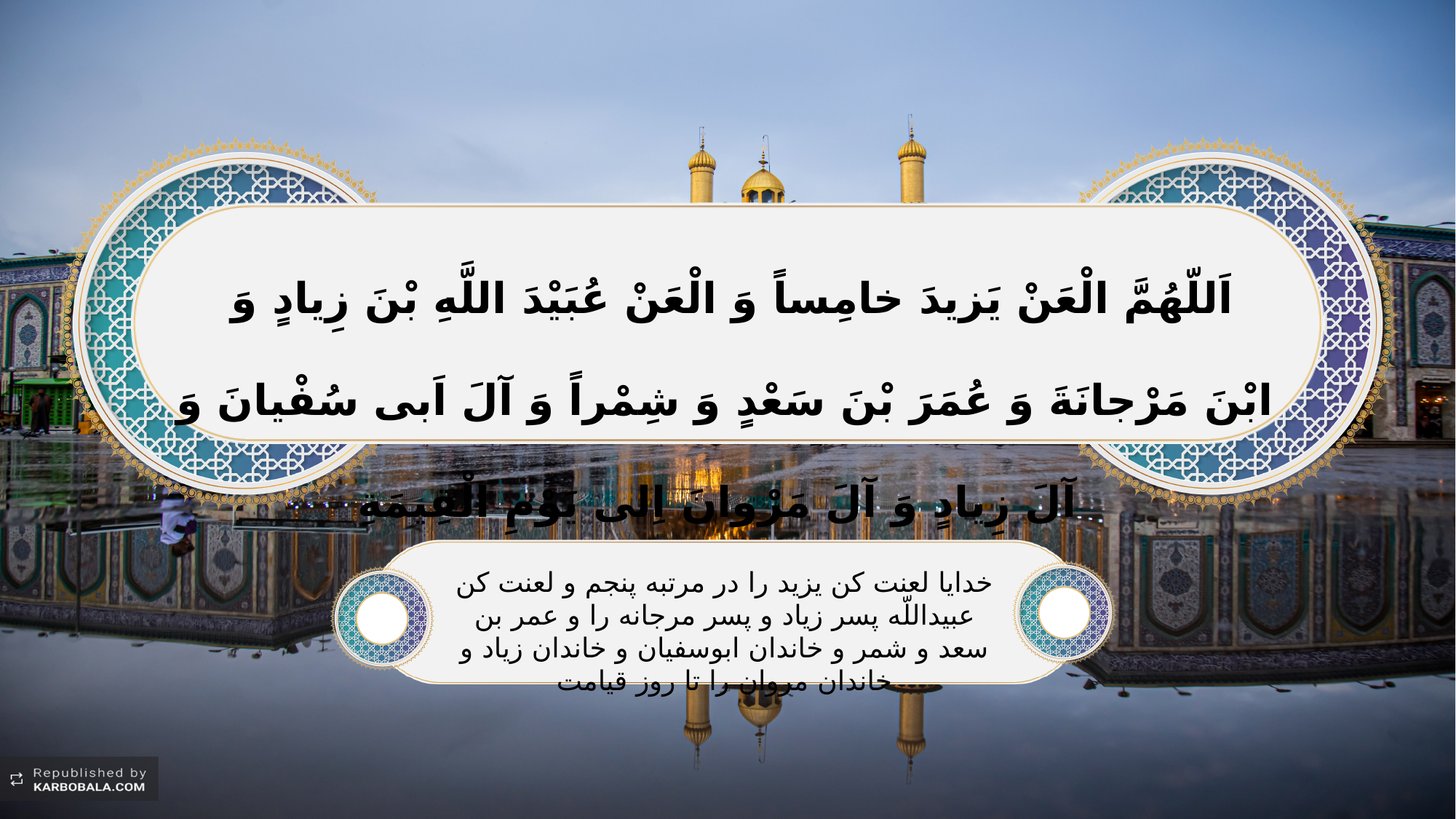

اَللّهُمَّ الْعَنْ یَزیدَ خامِساً وَ الْعَنْ عُبَیْدَ اللَّهِ بْنَ زِیادٍ وَ ابْنَ مَرْجانَةَ وَ عُمَرَ بْنَ سَعْدٍ وَ شِمْراً وَ آلَ اَبی سُفْیانَ وَ آلَ زِیادٍ وَ آلَ مَرْوانَ اِلی یَوْمِ الْقِیمَةِ
خدایا لعنت کن یزید را در مرتبه پنجم و لعنت کن عبیداللّه پسر زیاد و پسر مرجانه را و عمر بن سعد و شمر و خاندان ابوسفیان و خاندان زیاد و خاندان مروان را تا روز قیامت